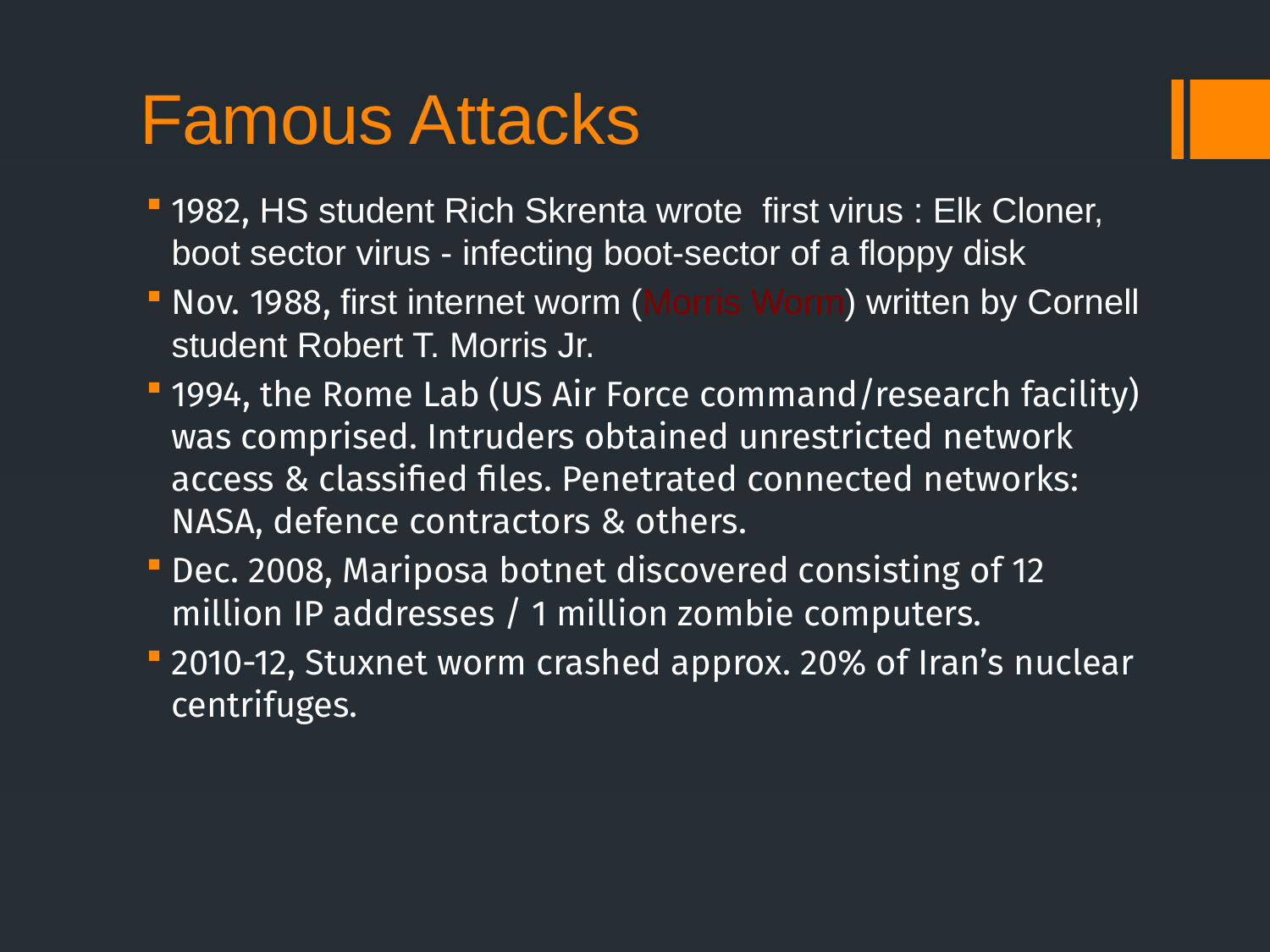

# Famous Attacks
1982, HS student Rich Skrenta wrote  first virus : Elk Cloner, boot sector virus - infecting boot-sector of a floppy disk
Nov. 1988, first internet worm (Morris Worm) written by Cornell student Robert T. Morris Jr.
1994, the Rome Lab (US Air Force command/research facility) was comprised. Intruders obtained unrestricted network access & classified files. Penetrated connected networks: NASA, defence contractors & others.
Dec. 2008, Mariposa botnet discovered consisting of 12 million IP addresses / 1 million zombie computers.
2010-12, Stuxnet worm crashed approx. 20% of Iran’s nuclear centrifuges.